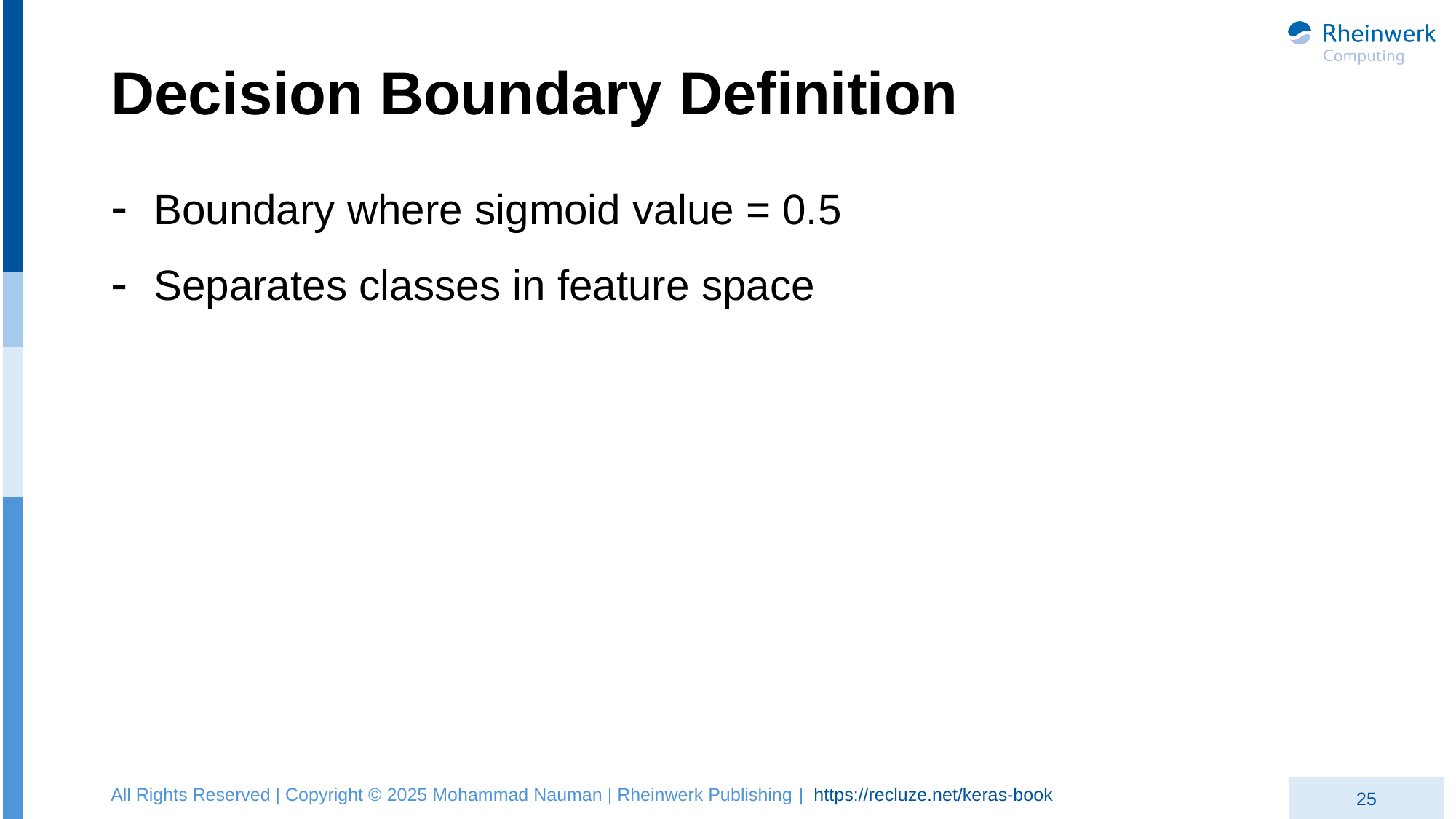

# Decision Boundary Definition
Boundary where sigmoid value = 0.5
Separates classes in feature space